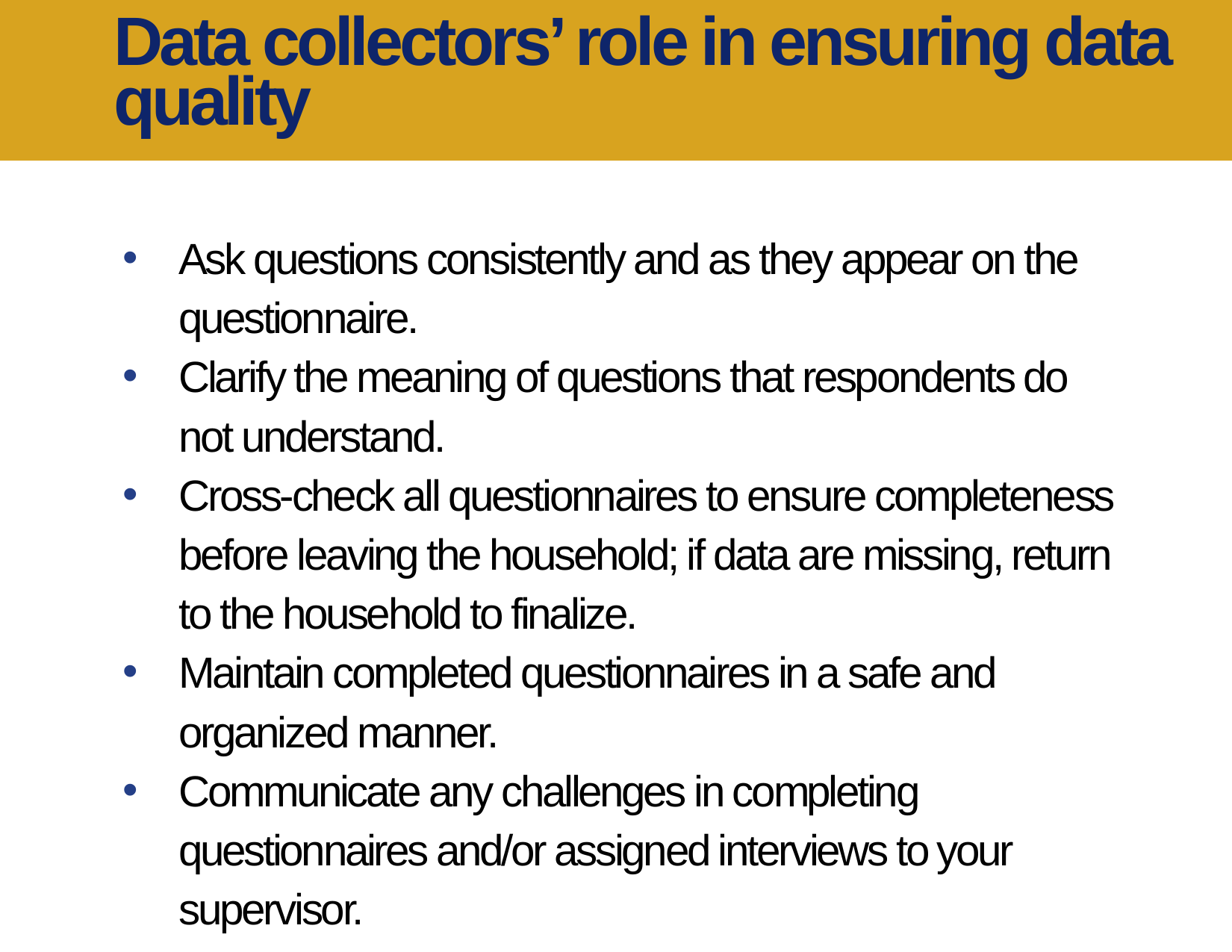

Data collectors’ role in ensuring data quality
Ask questions consistently and as they appear on the questionnaire.
Clarify the meaning of questions that respondents do not understand.
Cross-check all questionnaires to ensure completeness before leaving the household; if data are missing, return to the household to finalize.
Maintain completed questionnaires in a safe and organized manner.
Communicate any challenges in completing questionnaires and/or assigned interviews to your supervisor.